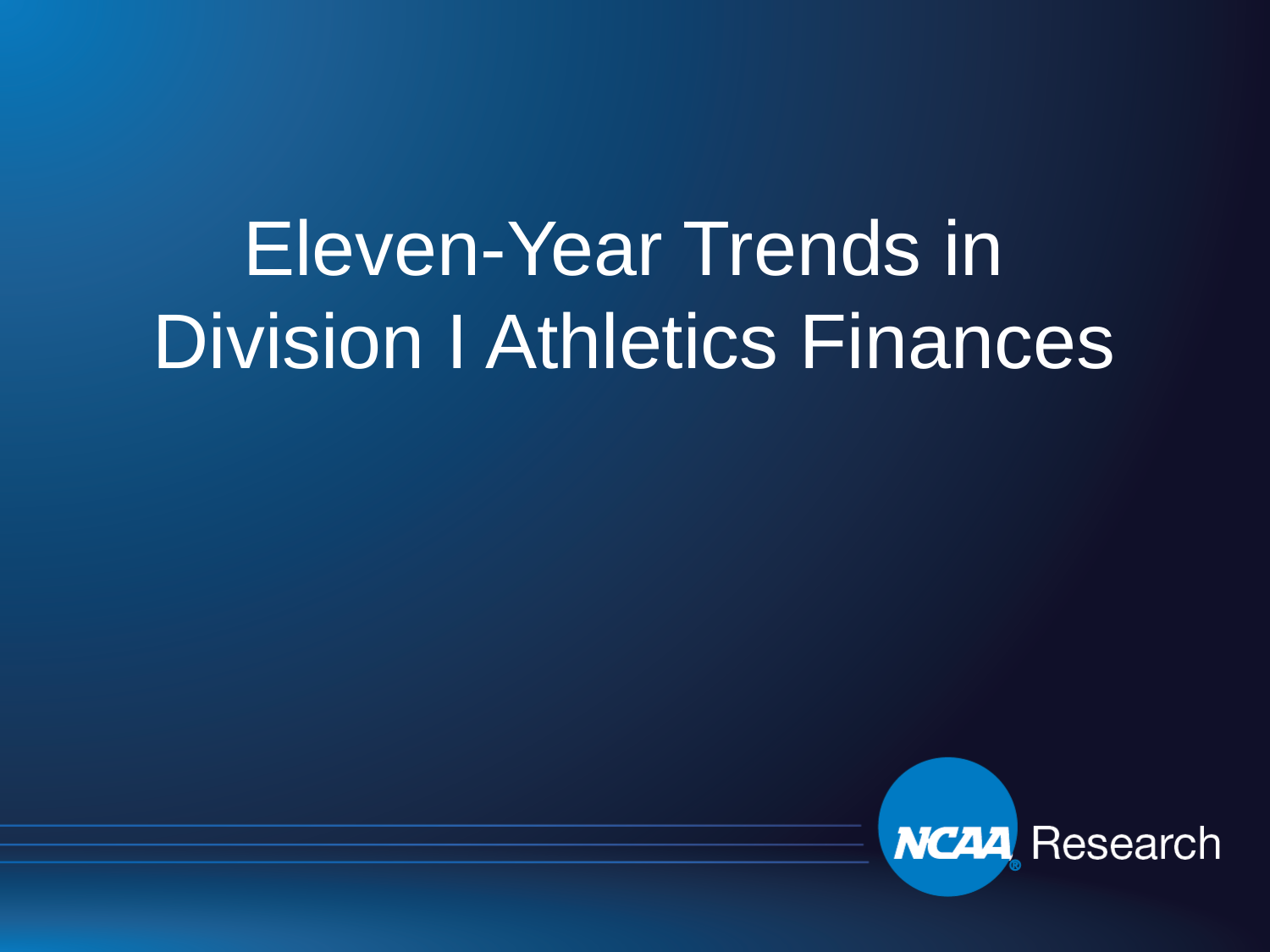

# Eleven-Year Trends in  Division I Athletics Finances